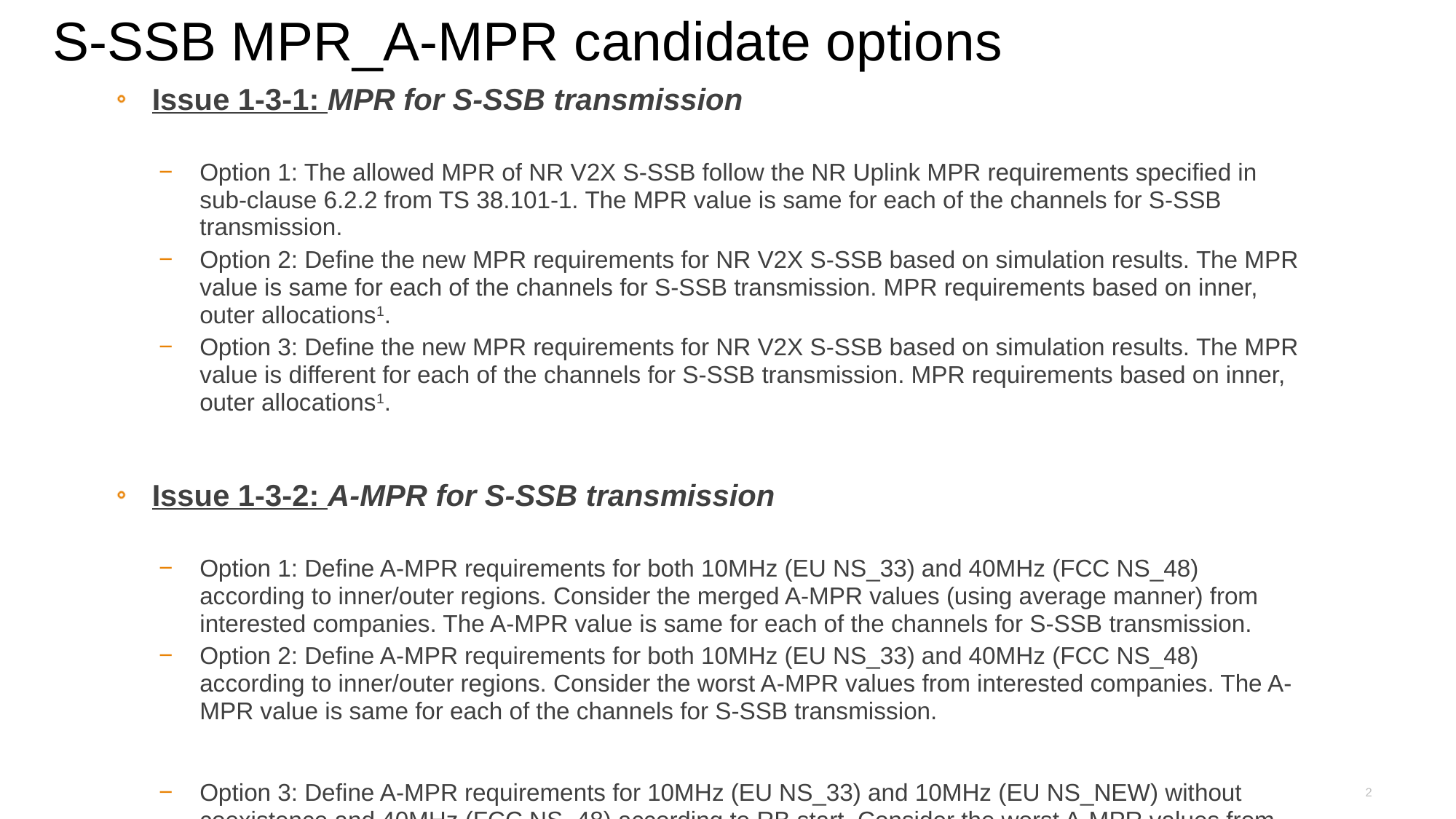

# S-SSB MPR_A-MPR candidate options
Issue 1-3-1: MPR for S-SSB transmission

Option 1: The allowed MPR of NR V2X S-SSB follow the NR Uplink MPR requirements specified in sub-clause 6.2.2 from TS 38.101-1. The MPR value is same for each of the channels for S-SSB transmission.
Option 2: Define the new MPR requirements for NR V2X S-SSB based on simulation results. The MPR value is same for each of the channels for S-SSB transmission. MPR requirements based on inner, outer allocations1.
Option 3: Define the new MPR requirements for NR V2X S-SSB based on simulation results. The MPR value is different for each of the channels for S-SSB transmission. MPR requirements based on inner, outer allocations1.

Issue 1-3-2: A-MPR for S-SSB transmission

Option 1: Define A-MPR requirements for both 10MHz (EU NS_33) and 40MHz (FCC NS_48) according to inner/outer regions. Consider the merged A-MPR values (using average manner) from interested companies. The A-MPR value is same for each of the channels for S-SSB transmission.
Option 2: Define A-MPR requirements for both 10MHz (EU NS_33) and 40MHz (FCC NS_48) according to inner/outer regions. Consider the worst A-MPR values from interested companies. The A-MPR value is same for each of the channels for S-SSB transmission.

Option 3: Define A-MPR requirements for 10MHz (EU NS_33) and 10MHz (EU NS_NEW) without coexistence and 40MHz (FCC NS_48) according to RB start. Consider the worst A-MPR values from interested companies. The A-MPR value is same for each of the channels for S-SSB transmission.
Note1: Inner and outer allocations based on sect. 6.2.2 TS38.101-1